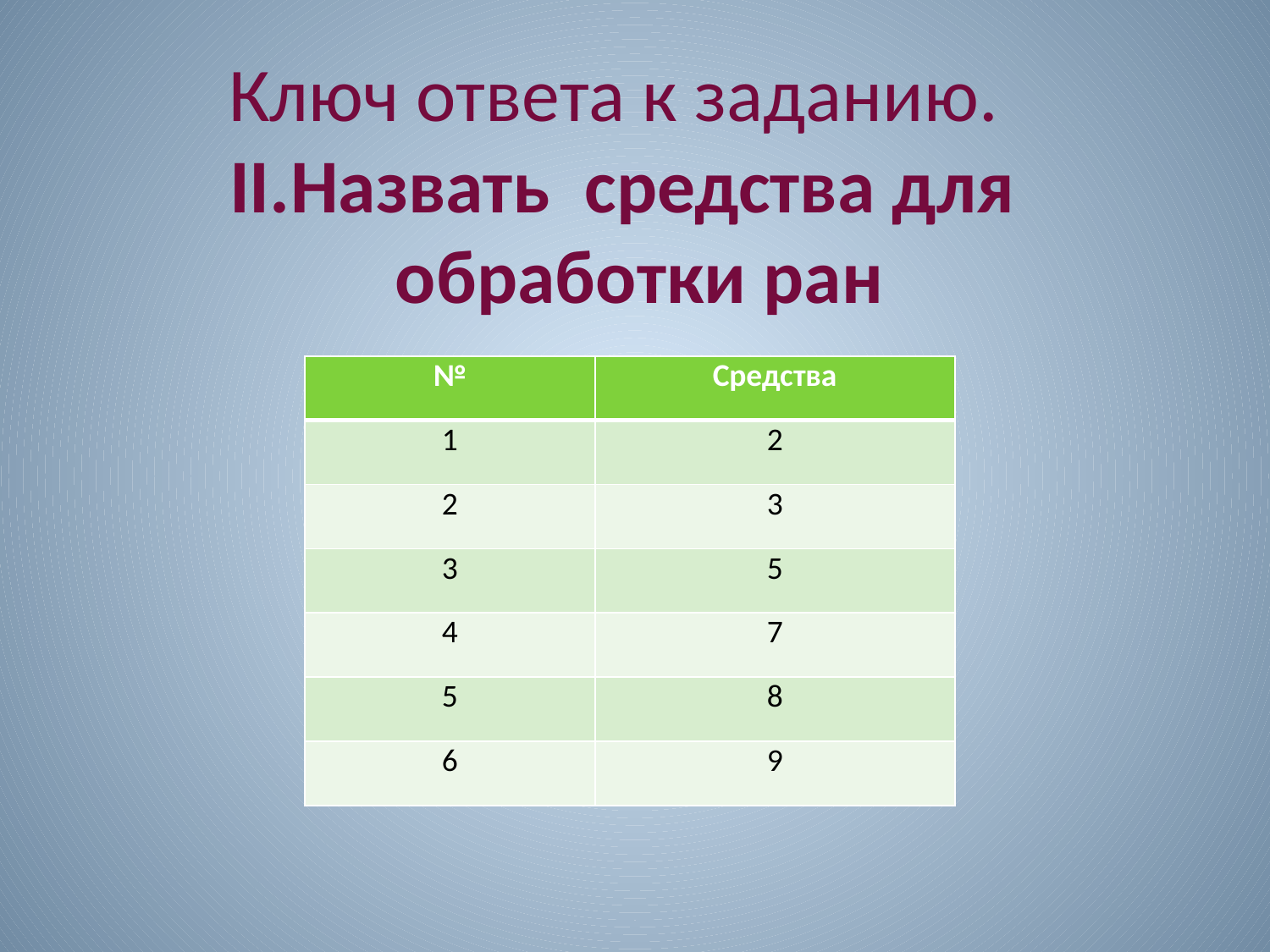

# Ключ ответа к заданию. II.Назвать  средства для обработки ран
| № | Средства |
| --- | --- |
| 1 | 2 |
| 2 | 3 |
| 3 | 5 |
| 4 | 7 |
| 5 | 8 |
| 6 | 9 |